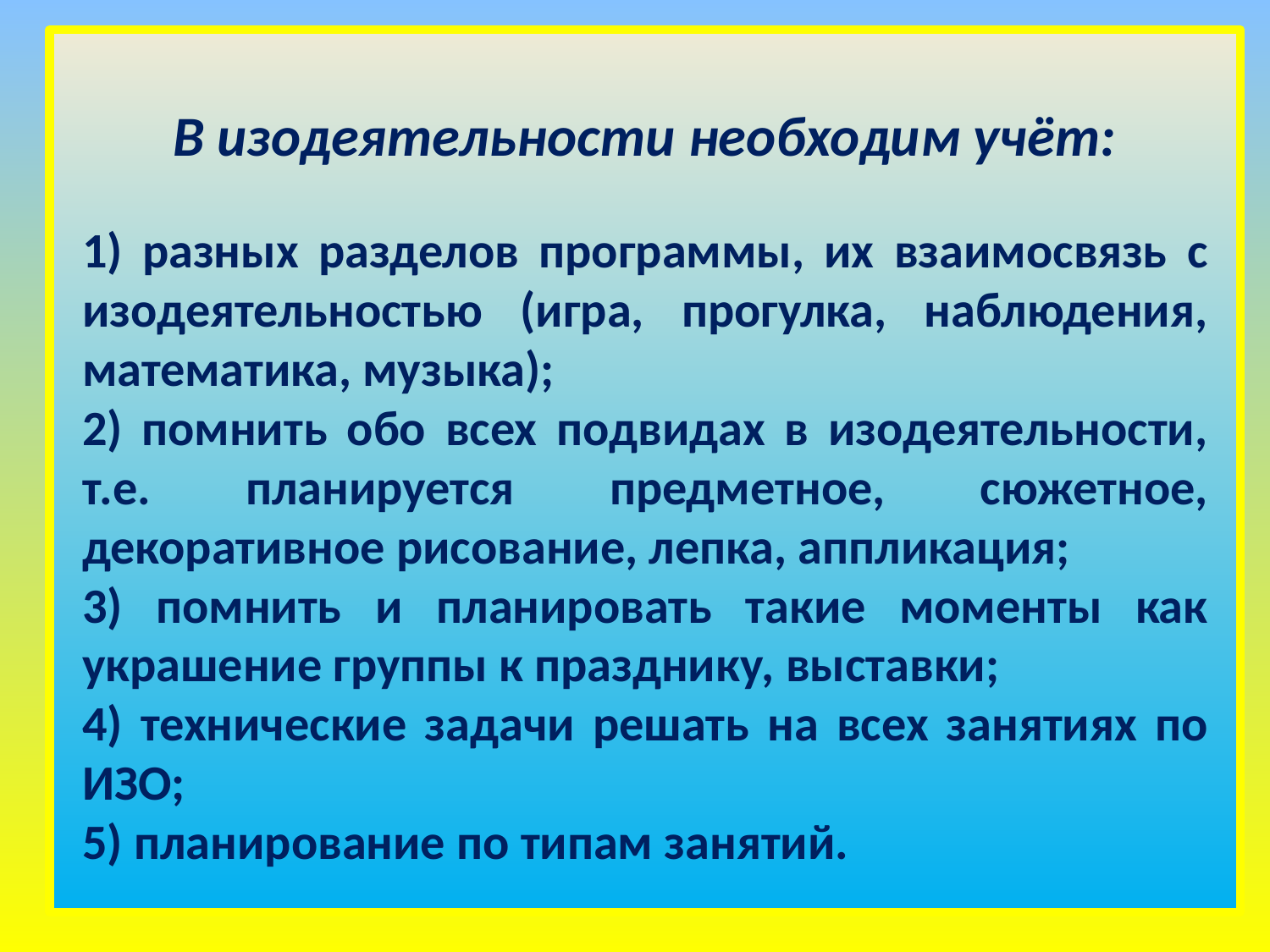

В изодеятельности необходим учёт:
1) разных разделов программы, их взаимосвязь с изодеятельностью (игра, прогулка, наблюдения, математика, музыка);
2) помнить обо всех подвидах в изодеятельности, т.е. планируется предметное, сюжетное, декоративное рисование, лепка, аппликация;
3) помнить и планировать такие моменты как украшение группы к празднику, выставки;
4) технические задачи решать на всех занятиях по ИЗО;
5) планирование по типам занятий.
7